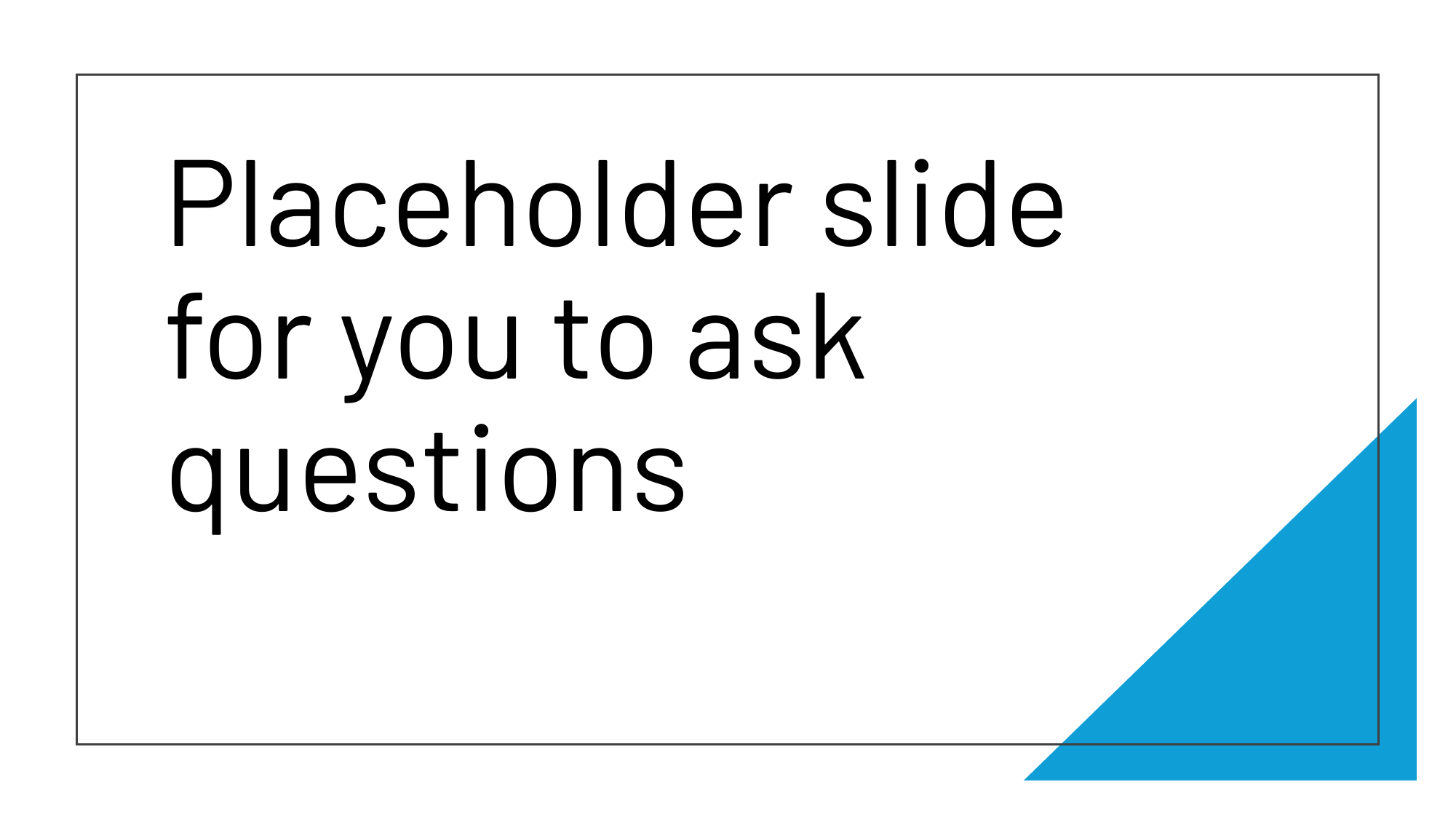

Placeholder slide for you to ask questions